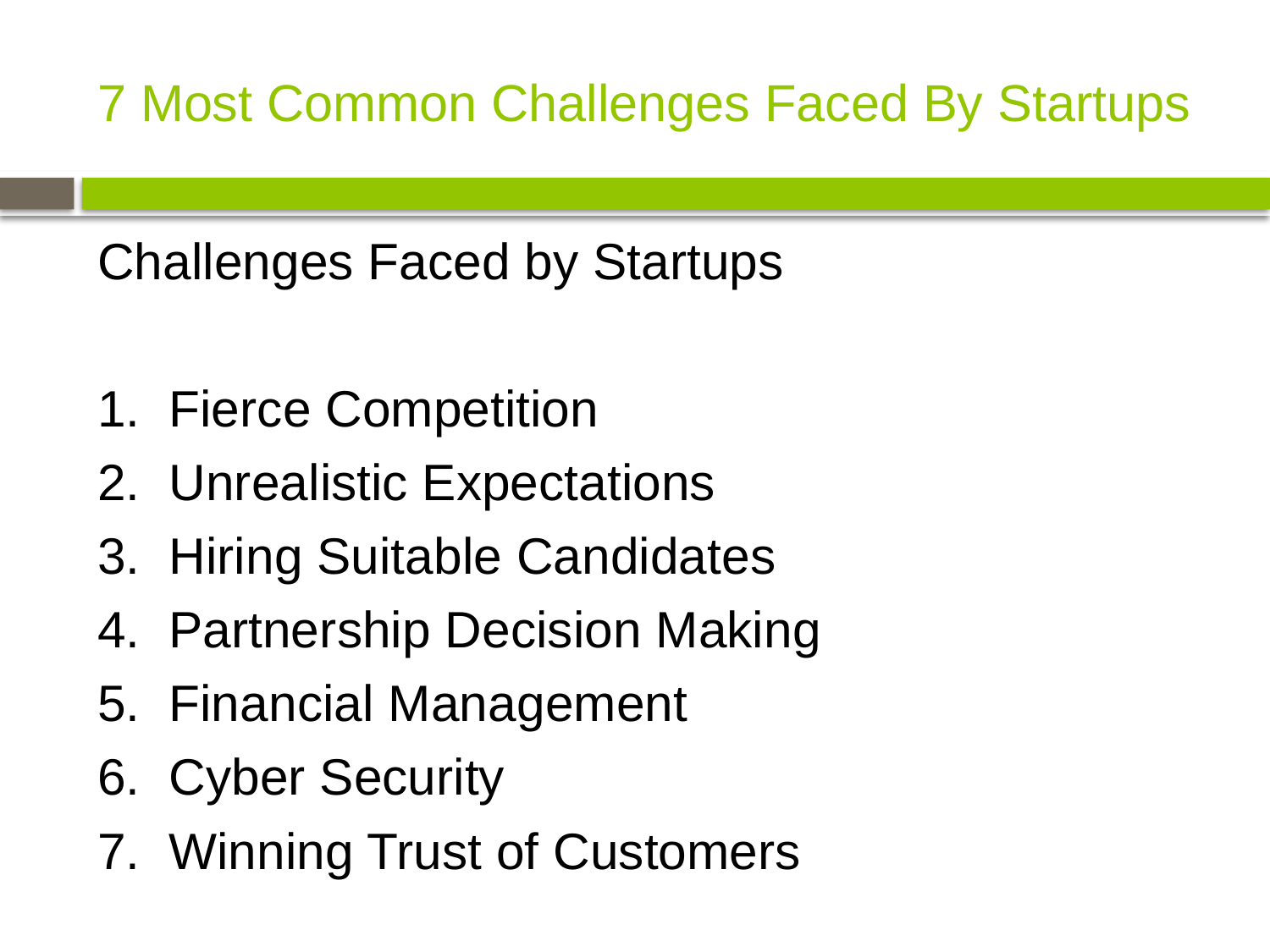

# 7 Most Common Challenges Faced By Startups
Challenges Faced by Startups

Fierce Competition
Unrealistic Expectations
Hiring Suitable Candidates
Partnership Decision Making
Financial Management
Cyber Security
Winning Trust of Customers